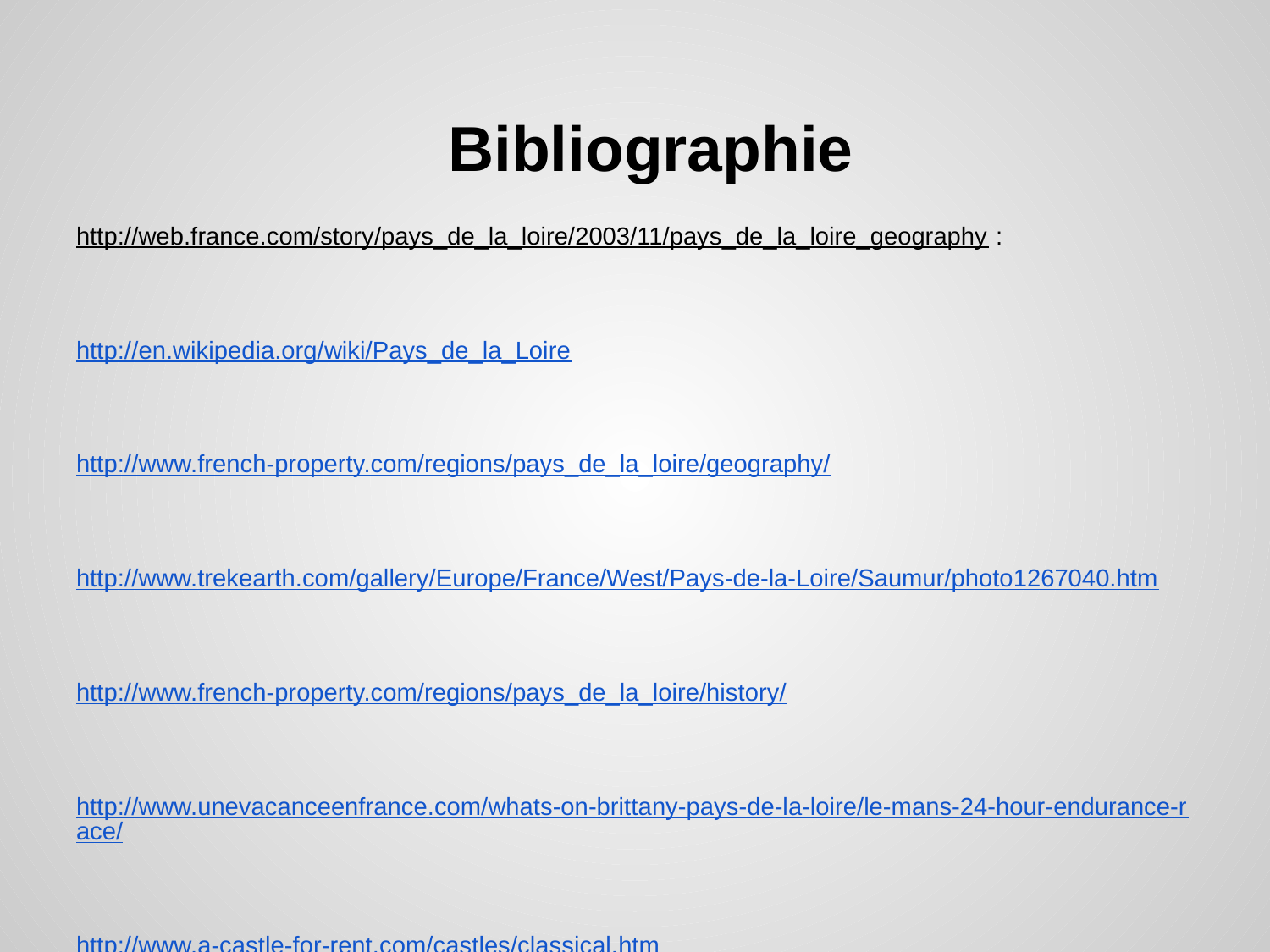

# Bibliographie
http://web.france.com/story/pays_de_la_loire/2003/11/pays_de_la_loire_geography :

http://en.wikipedia.org/wiki/Pays_de_la_Loire

http://www.french-property.com/regions/pays_de_la_loire/geography/

http://www.trekearth.com/gallery/Europe/France/West/Pays-de-la-Loire/Saumur/photo1267040.htm

http://www.french-property.com/regions/pays_de_la_loire/history/

http://www.unevacanceenfrance.com/whats-on-brittany-pays-de-la-loire/le-mans-24-hour-endurance-race/

http://www.a-castle-for-rent.com/castles/classical.htm